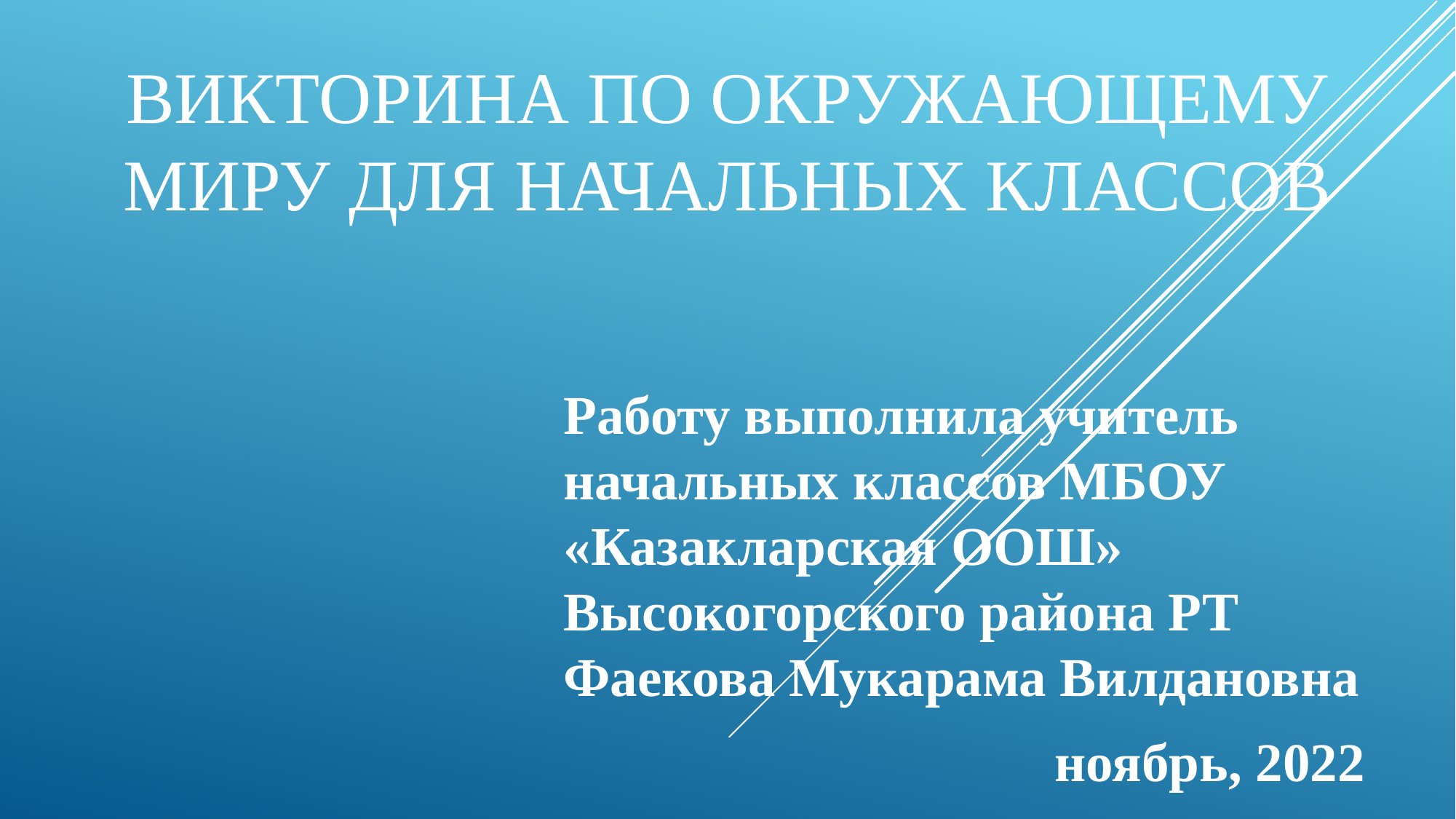

# Викторина по окружающему миру для начальных классов
Работу выполнила учитель начальных классов МБОУ «Казакларская ООШ» Высокогорского района РТ Фаекова Мукарама Вилдановна
                                    ноябрь, 2022